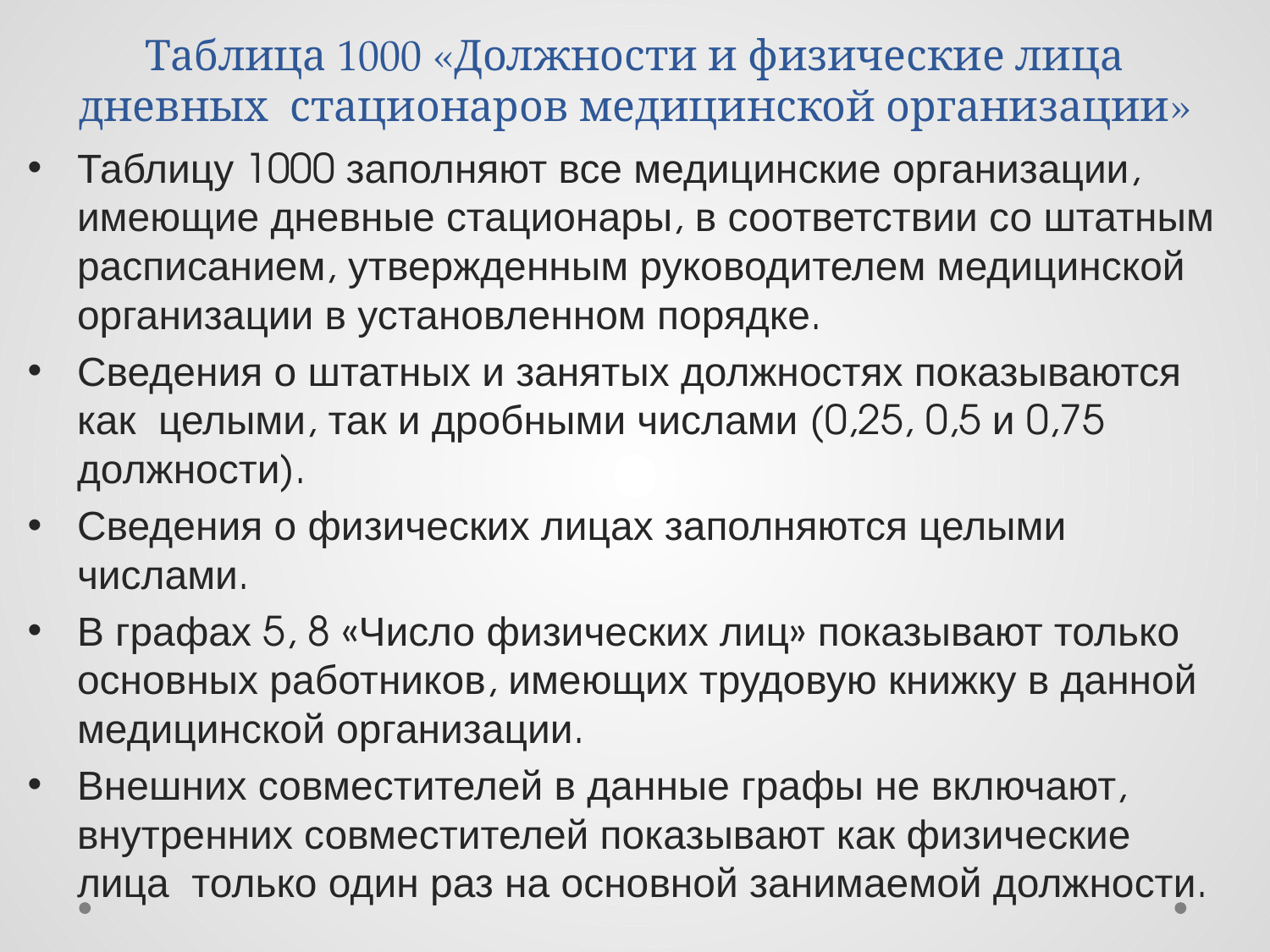

# Таблица 1000 «Должности и физические лица дневных  стационаров медицинской организации»
Таблицу 1000 заполняют все медицинские организации,  имеющие дневные стационары, в соответствии со штатным  расписанием, утвержденным руководителем медицинской  организации в установленном порядке.
Сведения о штатных и занятых должностях показываются как  целыми, так и дробными числами (0,25, 0,5 и 0,75  должности).
Сведения о физических лицах заполняются целыми числами.
В графах 5, 8 «Число физических лиц» показывают только  основных работников, имеющих трудовую книжку в данной  медицинской организации.
Внешних совместителей в данные графы не включают,  внутренних совместителей показывают как физические лица  только один раз на основной занимаемой должности.